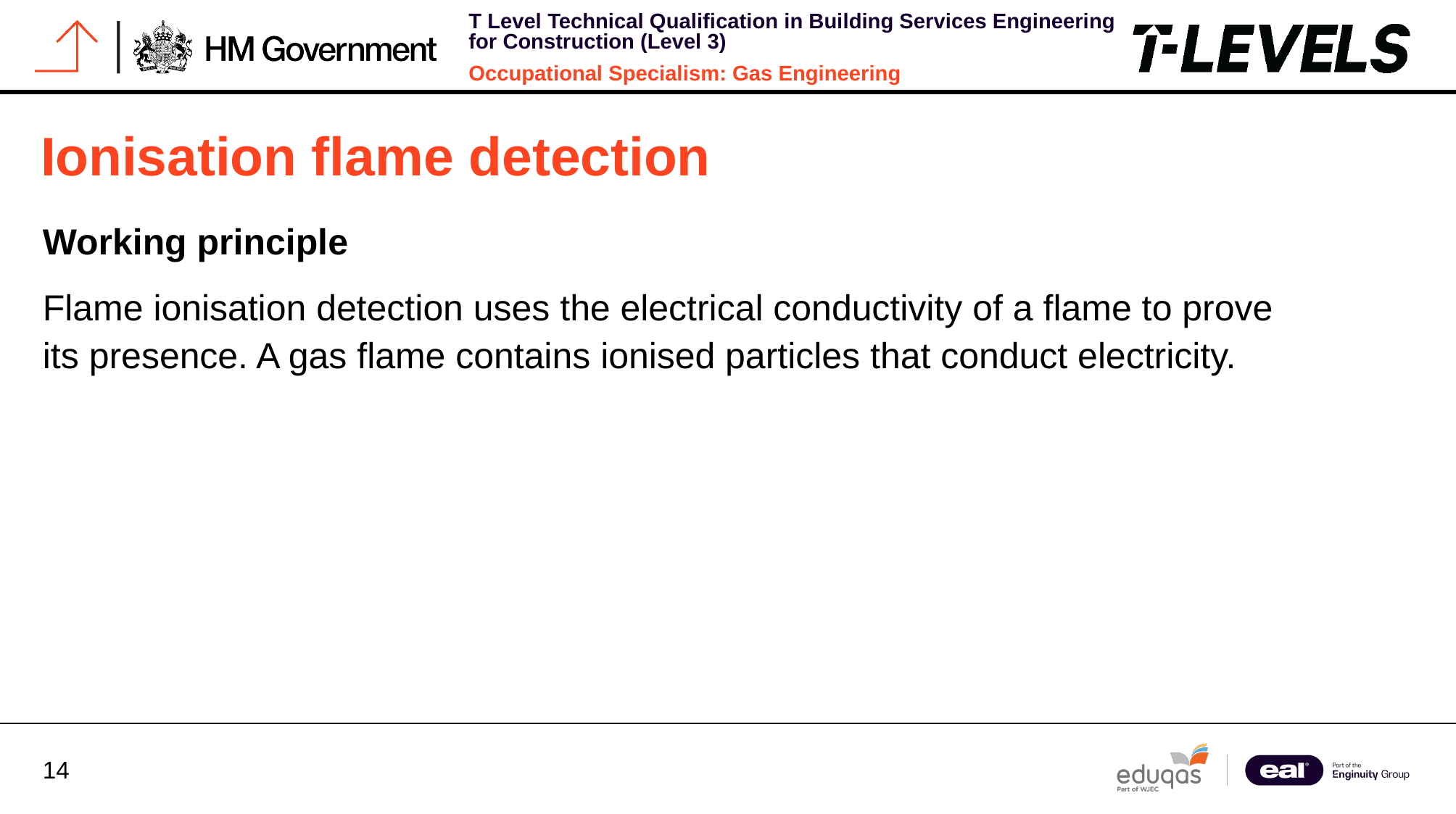

# Ionisation flame detection
Working principle
Flame ionisation detection uses the electrical conductivity of a flame to prove its presence. A gas flame contains ionised particles that conduct electricity.